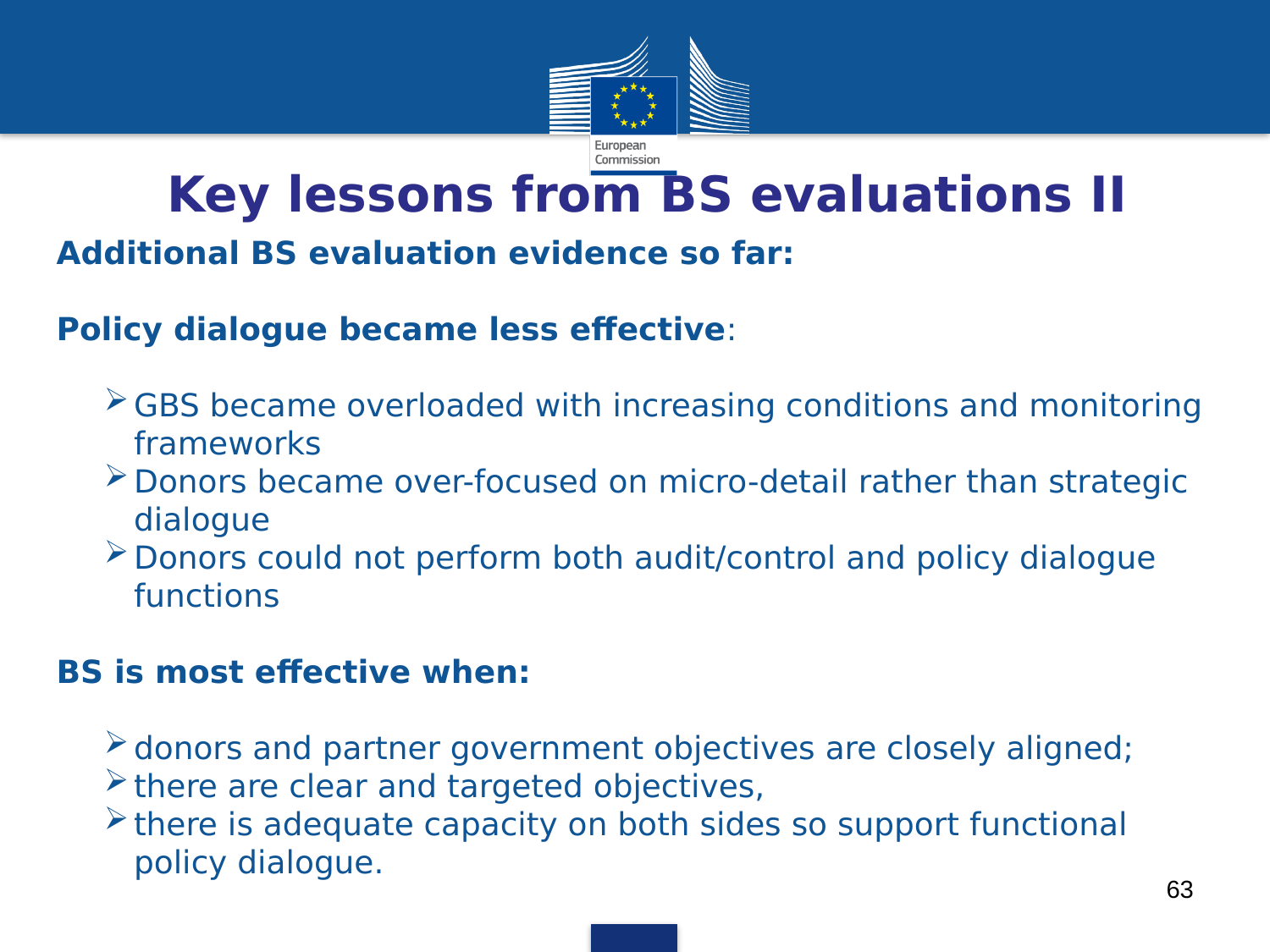

Key lessons from BS evaluations II
Additional BS evaluation evidence so far:

Policy dialogue became less effective:

GBS became overloaded with increasing conditions and monitoring frameworks
Donors became over-focused on micro-detail rather than strategic dialogue
Donors could not perform both audit/control and policy dialogue functions

BS is most effective when:

donors and partner government objectives are closely aligned;
there are clear and targeted objectives,
there is adequate capacity on both sides so support functional policy dialogue.

63